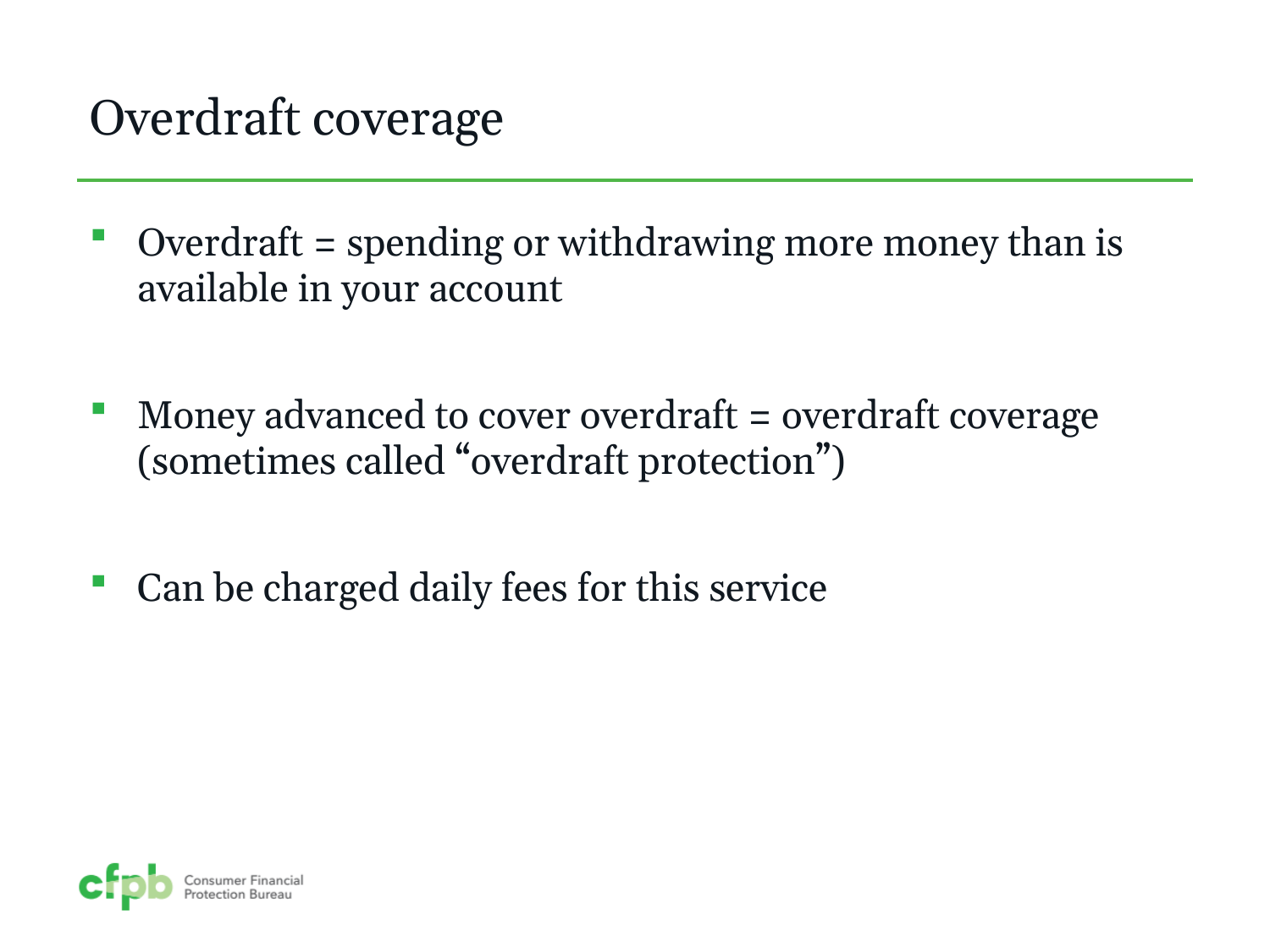

# Overdraft coverage
Overdraft = spending or withdrawing more money than is available in your account

Money advanced to cover overdraft = overdraft coverage (sometimes called “overdraft protection”)

Can be charged daily fees for this service